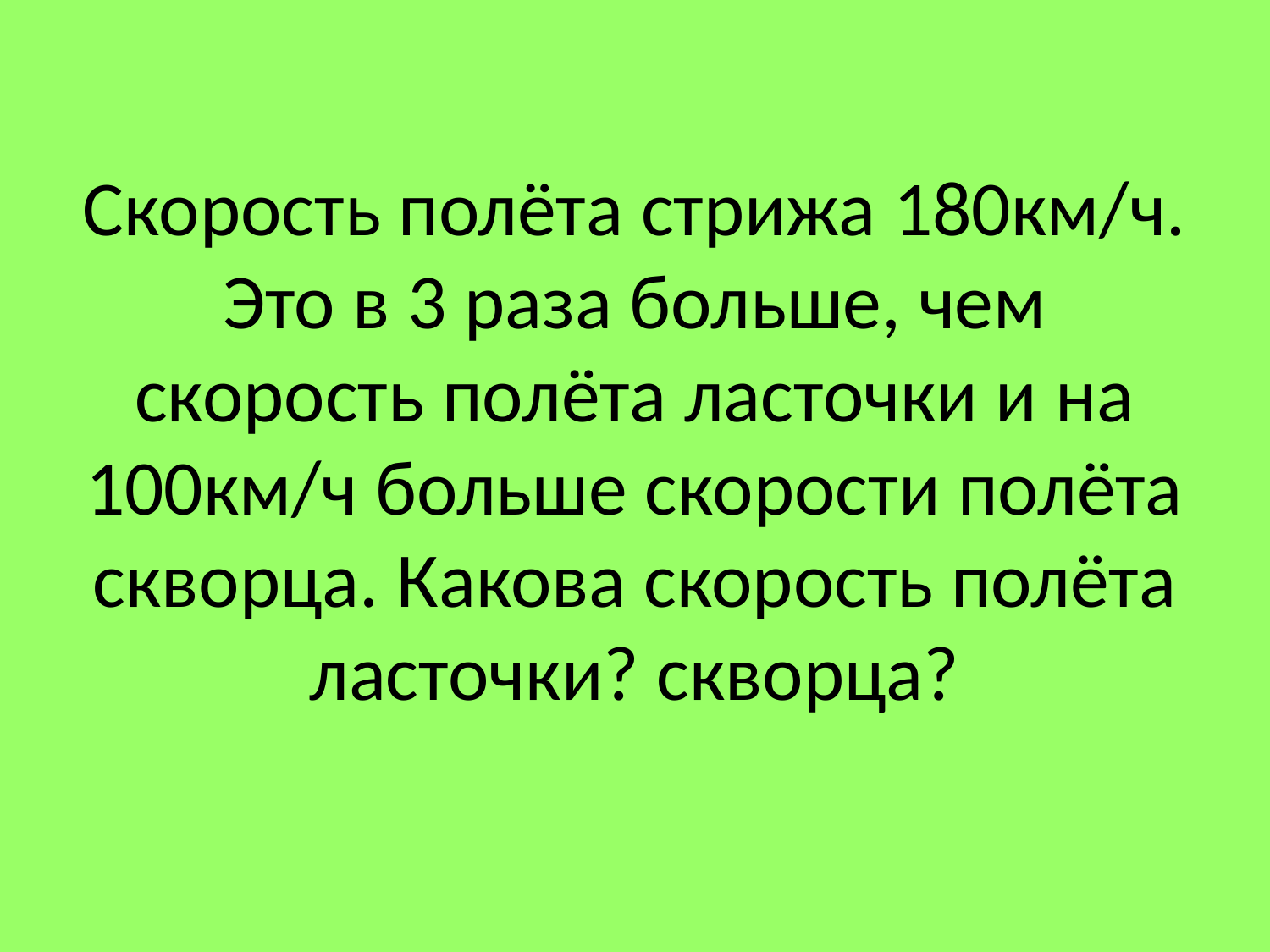

# Скорость полёта стрижа 180км/ч. Это в 3 раза больше, чем скорость полёта ласточки и на 100км/ч больше скорости полёта скворца. Какова скорость полёта ласточки? скворца?